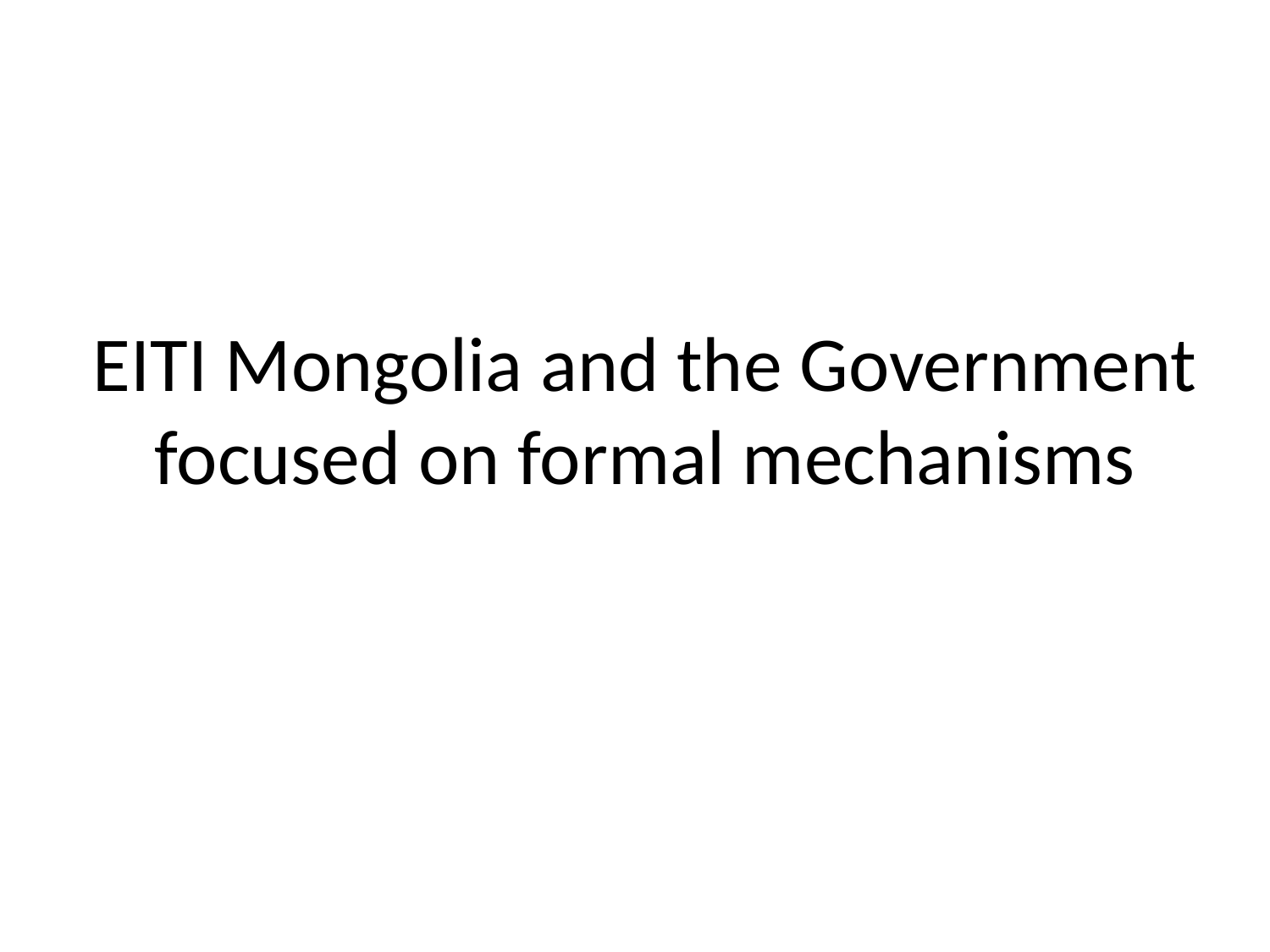

# EITI Mongolia and the Government focused on formal mechanisms